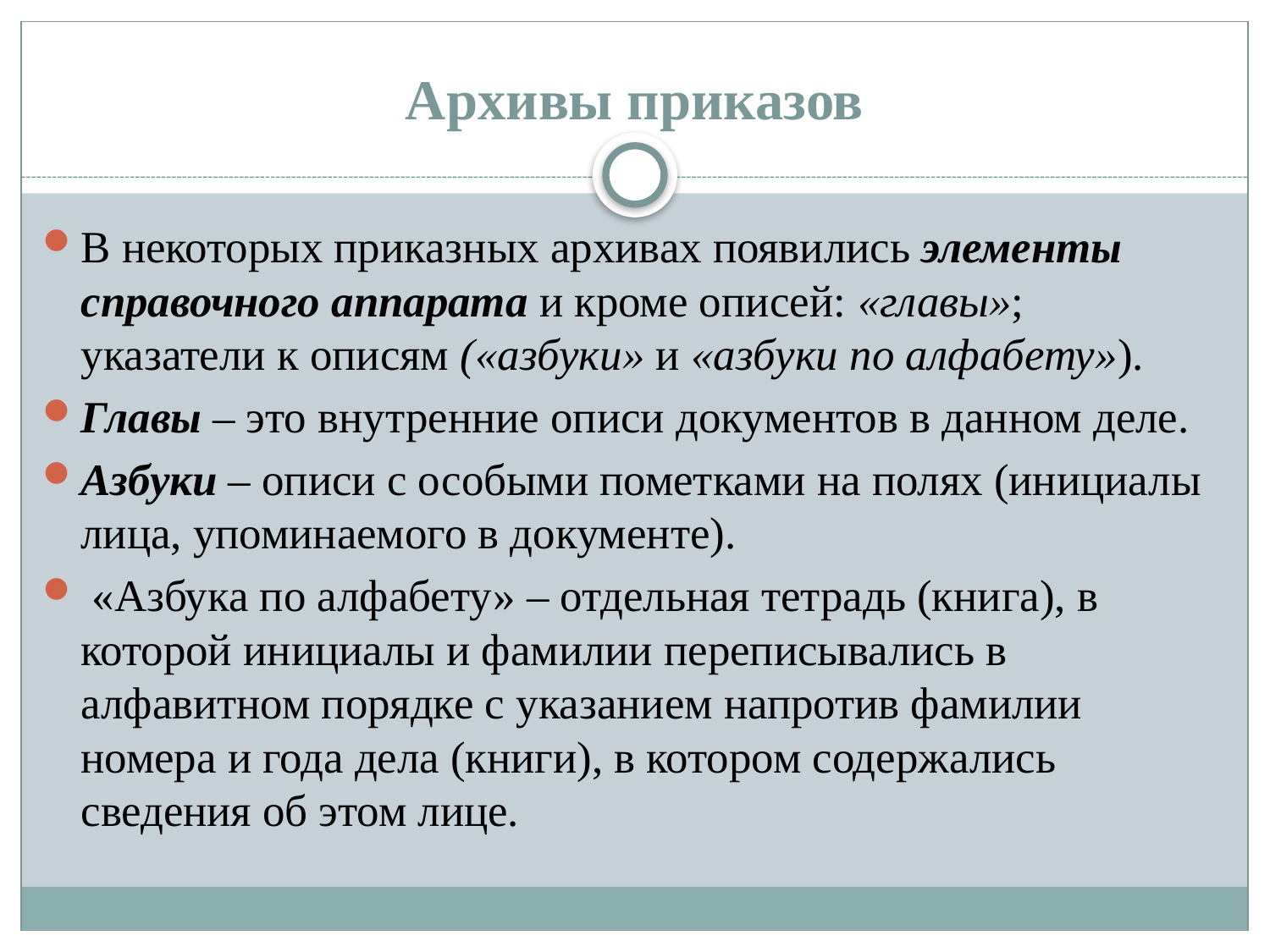

# Архивы приказов
В некоторых приказных архивах появились элементы справочного аппарата и кроме описей: «главы»; указатели к описям («азбуки» и «азбуки по алфабету»).
Главы – это внутренние описи документов в данном деле.
Азбуки – описи с особыми пометками на полях (инициалы лица, упоминаемого в документе).
 «Азбука по алфабету» – отдельная тетрадь (книга), в которой инициалы и фамилии переписывались в алфавитном порядке с указанием напротив фамилии номера и года дела (книги), в котором содержались сведения об этом лице.